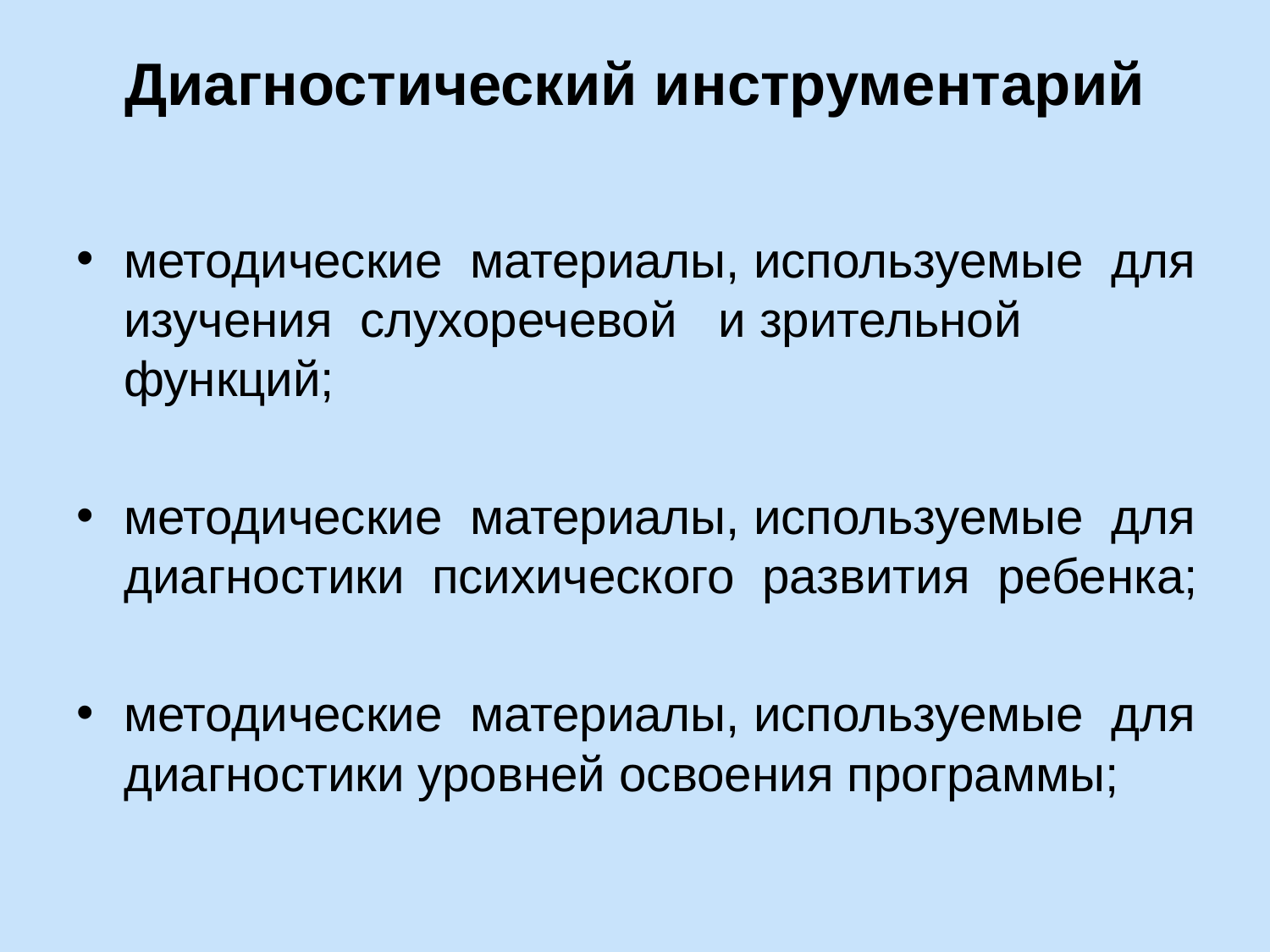

# Диагностический инструментарий
методические  материалы, используемые  для  изучения  слухоречевой   и зрительной  функций;

методические  материалы, используемые  для  диагностики  психического  развития  ребенка;

методические  материалы, используемые  для  диагностики уровней освоения программы;